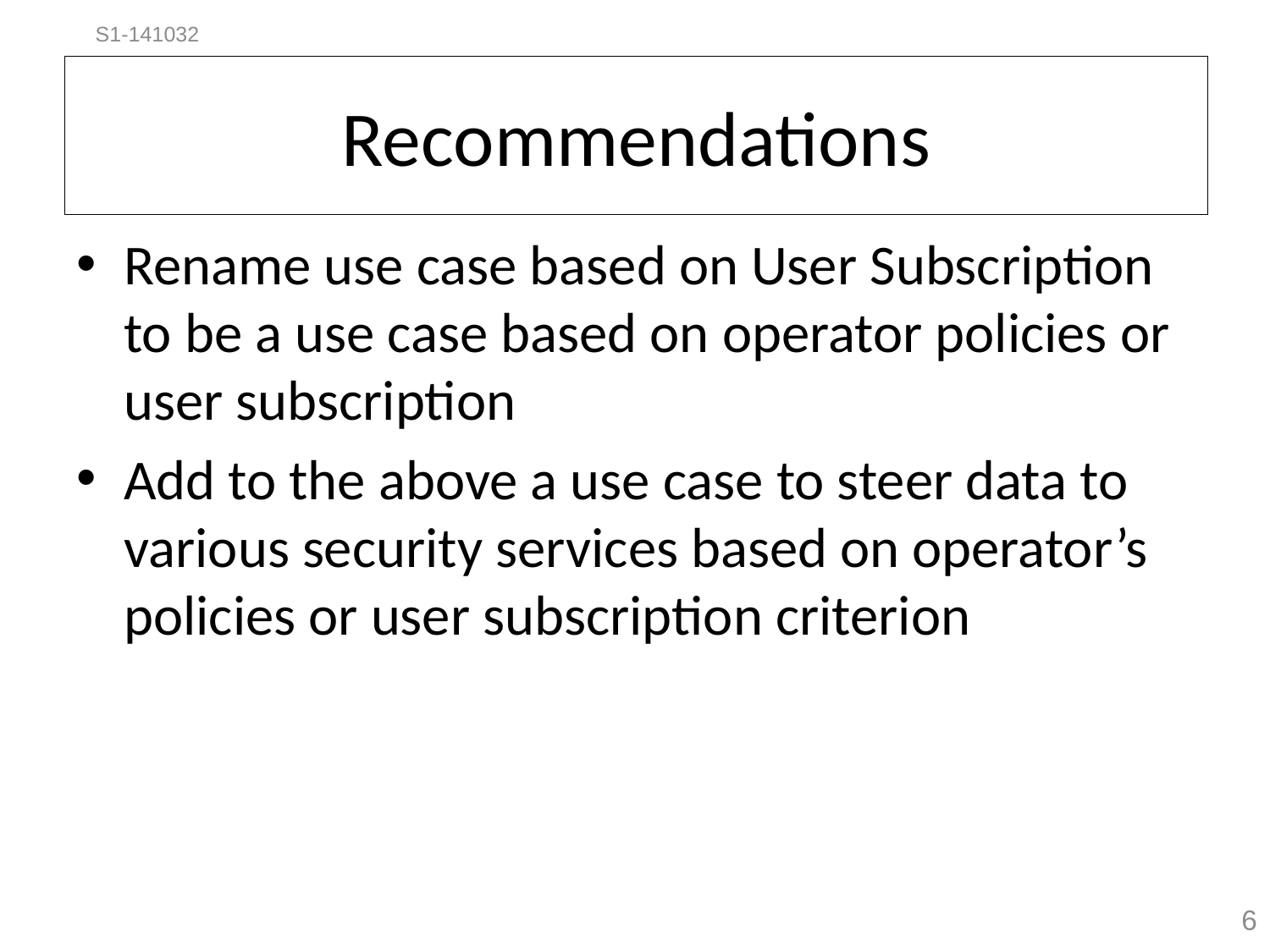

S1-141032
# Recommendations
Rename use case based on User Subscription to be a use case based on operator policies or user subscription
Add to the above a use case to steer data to various security services based on operator’s policies or user subscription criterion

6